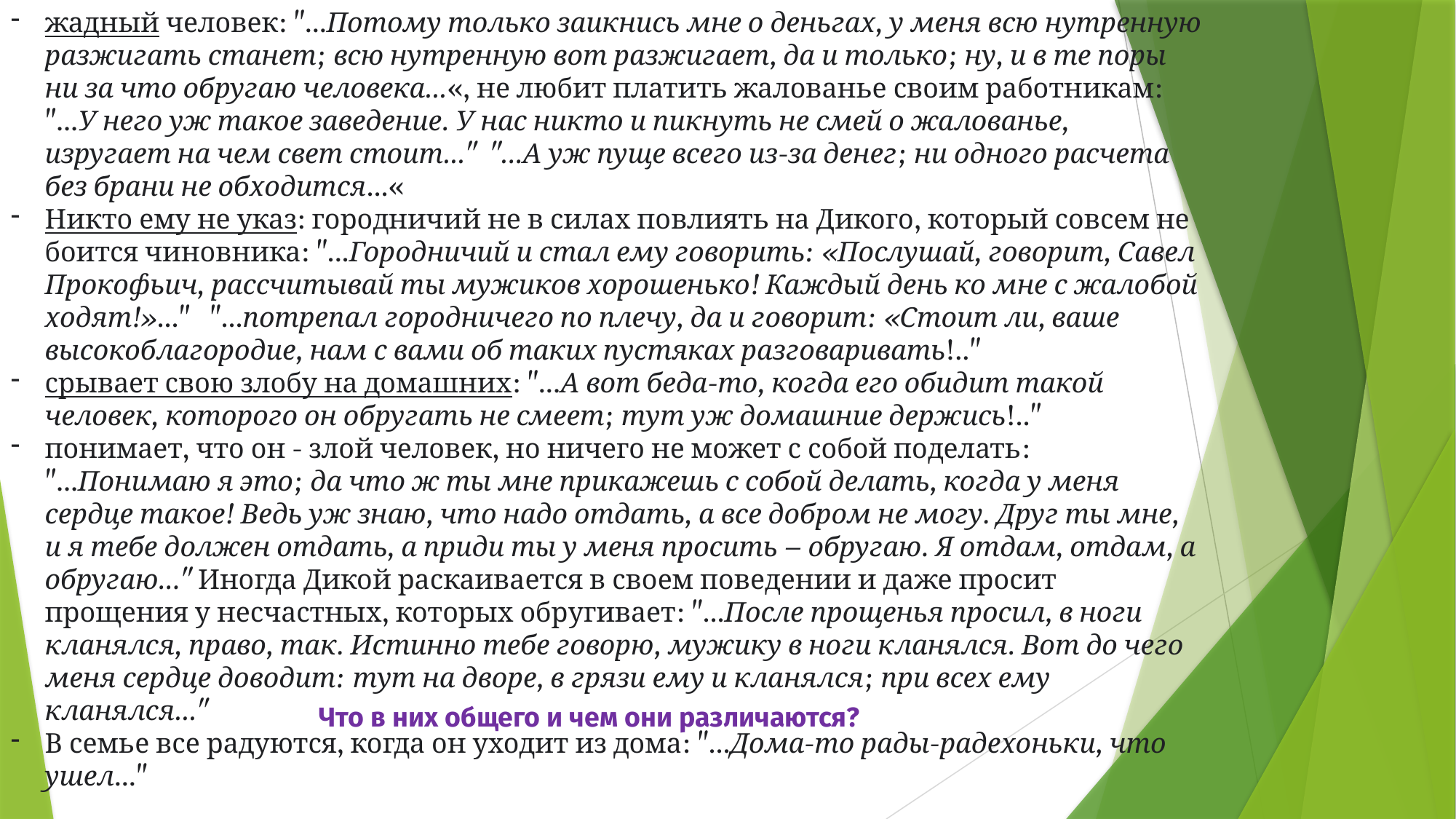

жадный человек: "...Потому только заикнись мне о деньгах, у меня всю нутренную разжигать станет; всю нутренную вот разжигает, да и только; ну, и в те поры ни за что обругаю человека...«, не любит платить жалованье своим работникам: "...У него уж такое заведение. У нас никто и пикнуть не смей о жалованье, изругает на чем свет стоит..."  "...А уж пуще всего из-за денег; ни одного расчета без брани не обходится...«
Никто ему не указ: городничий не в силах повлиять на Дикого, который совсем не боится чиновника: "...Городничий и стал ему говорить: «Послушай, говорит, Савел Прокофьич, рассчитывай ты мужиков хорошенько! Каждый день ко мне с жалобой ходят!»..."   "...потрепал городничего по плечу, да и говорит: «Стоит ли, ваше высокоблагородие, нам с вами об таких пустяках разговаривать!.."
срывает свою злобу на домашних: "...А вот беда-то, когда его обидит такой человек, которого он обругать не смеет; тут уж домашние держись!.."
понимает, что он - злой человек, но ничего не может с собой поделать: "...Понимаю я это; да что ж ты мне прикажешь с собой делать, когда у меня сердце такое! Ведь уж знаю, что надо отдать, а все добром не могу. Друг ты мне, и я тебе должен отдать, а приди ты у меня просить – обругаю. Я отдам, отдам, а обругаю..." Иногда Дикой раскаивается в своем поведении и даже просит прощения у несчастных, которых обругивает: "...После прощенья просил, в ноги кланялся, право, так. Истинно тебе говорю, мужику в ноги кланялся. Вот до чего меня сердце доводит: тут на дворе, в грязи ему и кланялся; при всех ему кланялся..."
В семье все радуются, когда он уходит из дома: "...Дома-то рады-радехоньки, что ушел..."
Что в них общего и чем они различаются?